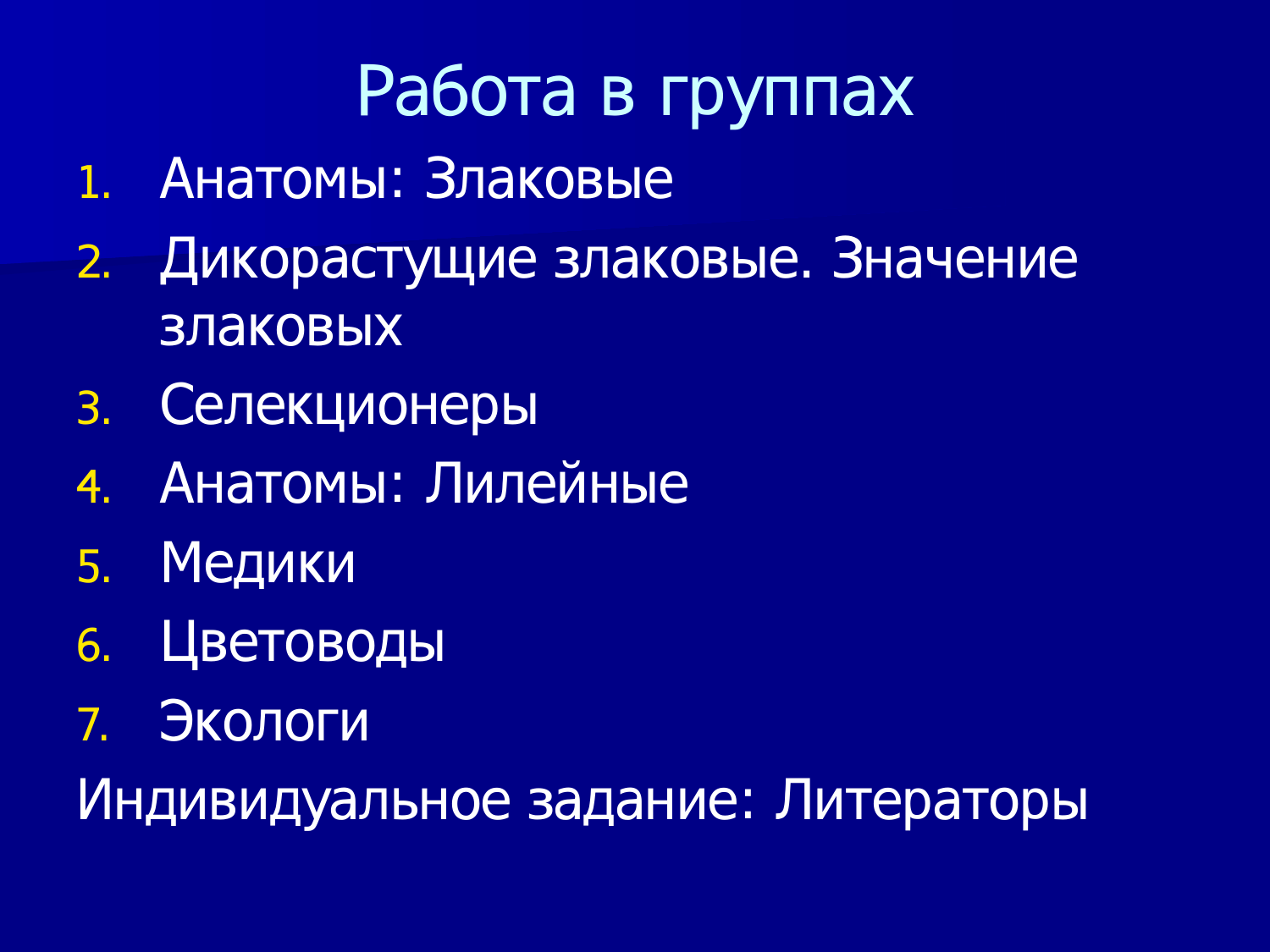

# Работа в группах
Анатомы: Злаковые
Дикорастущие злаковые. Значение злаковых
Селекционеры
Анатомы: Лилейные
Медики
Цветоводы
Экологи
Индивидуальное задание: Литераторы